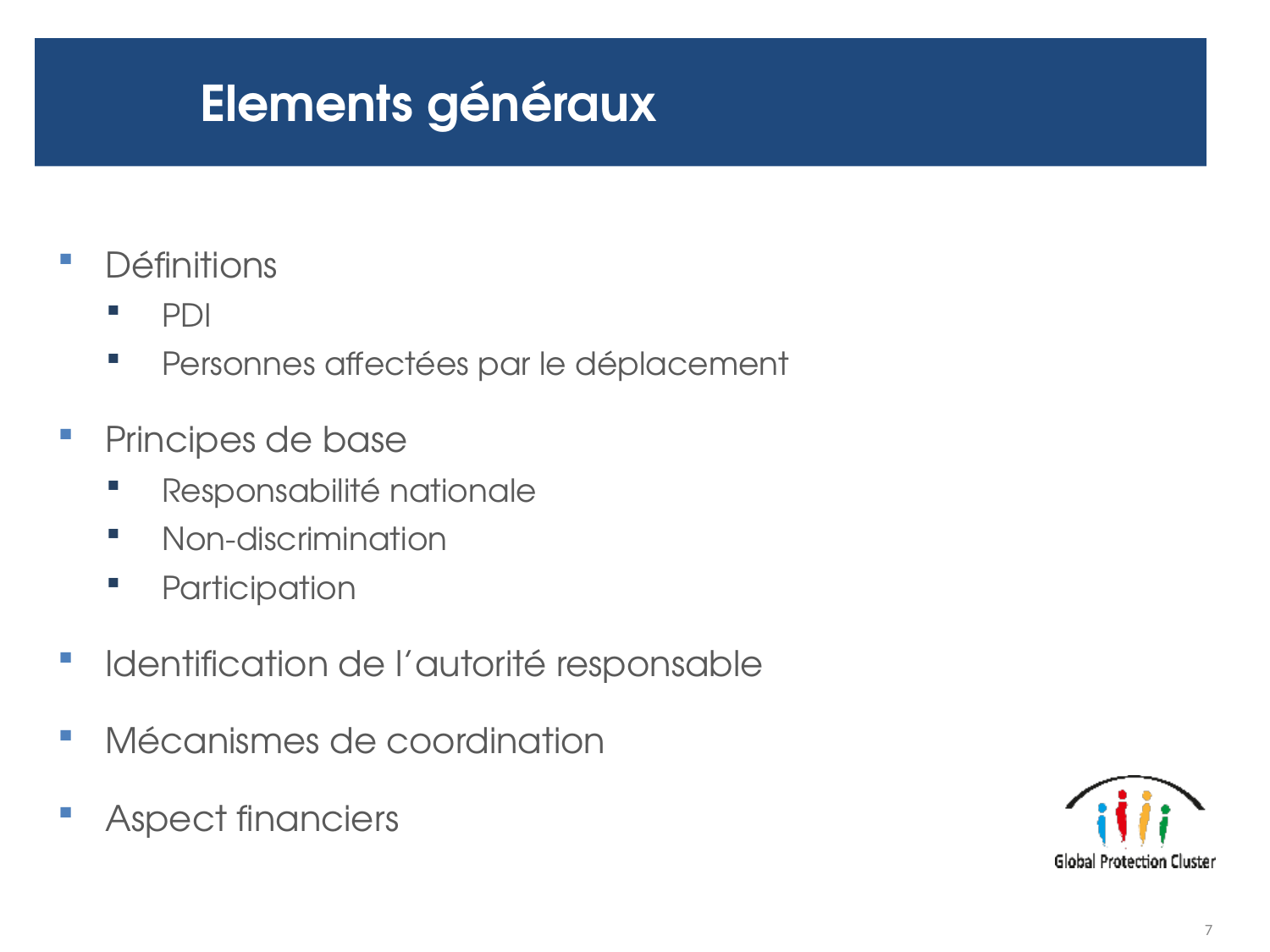

# Elements généraux
Définitions
 PDI
 Personnes affectées par le déplacement
Principes de base
 Responsabilité nationale
 Non-discrimination
 Participation
Identification de l’autorité responsable
Mécanismes de coordination
Aspect financiers